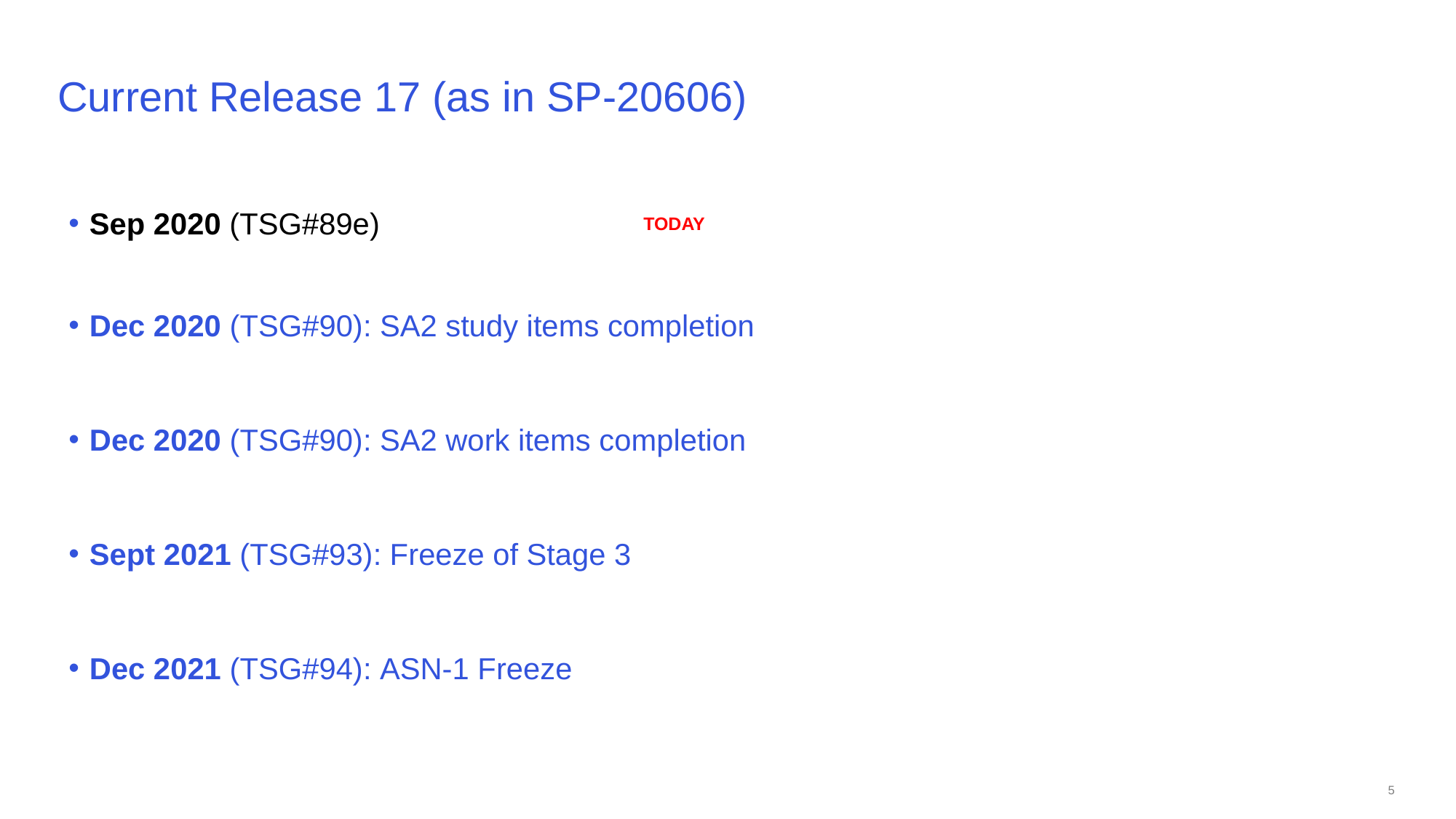

Current Release 17 (as in SP-20606)

Sep 2020 (TSG#89e)

Dec 2020 (TSG#90): SA2 study items completion

Dec 2020 (TSG#90): SA2 work items completion

Sept 2021 (TSG#93): Freeze of Stage 3

Dec 2021 (TSG#94): ASN-1 Freeze
TODAY